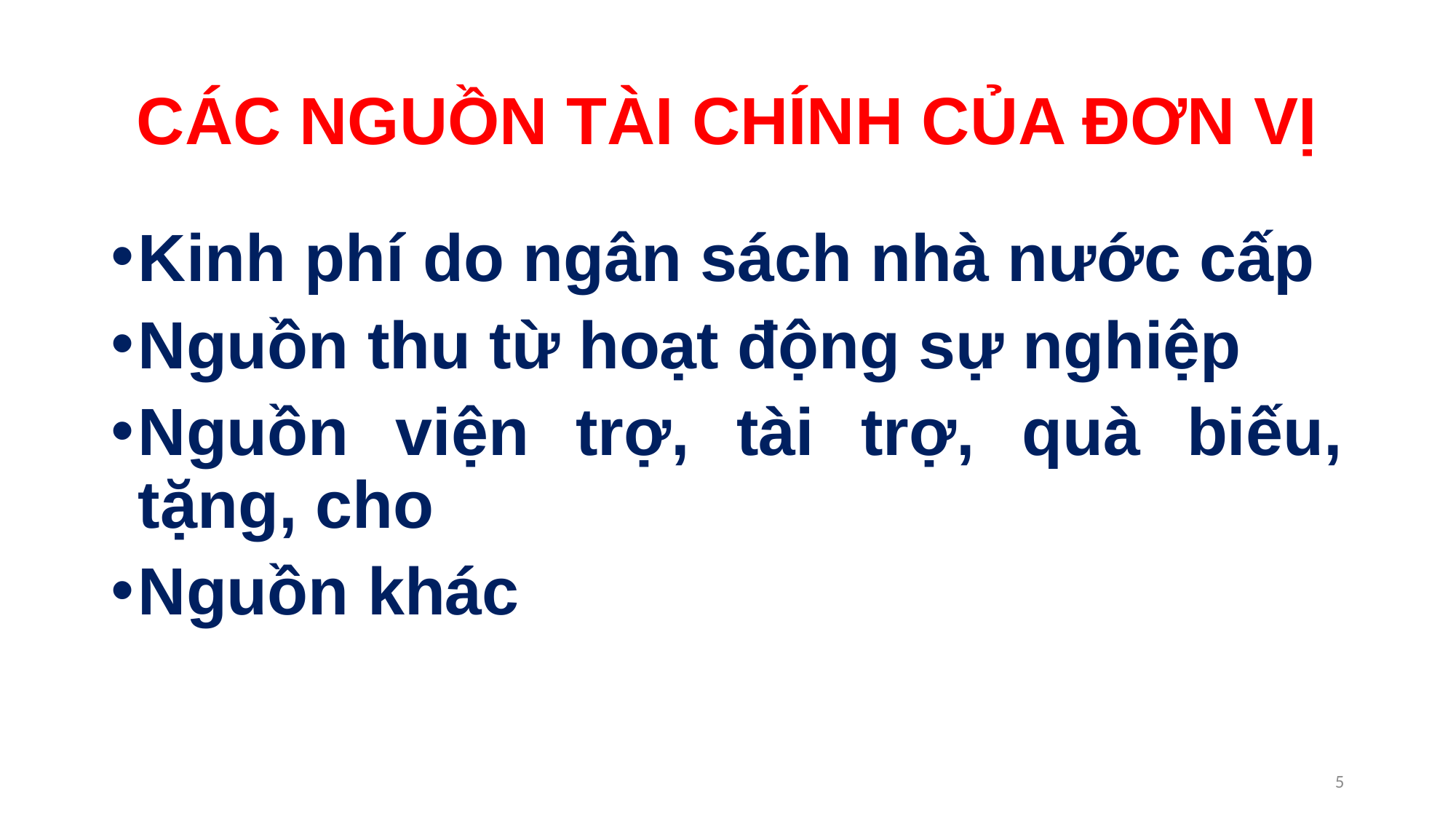

# CÁC NGUỒN TÀI CHÍNH CỦA ĐƠN VỊ
Kinh phí do ngân sách nhà nước cấp
Nguồn thu từ hoạt động sự nghiệp
Nguồn viện trợ, tài trợ, quà biếu, tặng, cho
Nguồn khác

5